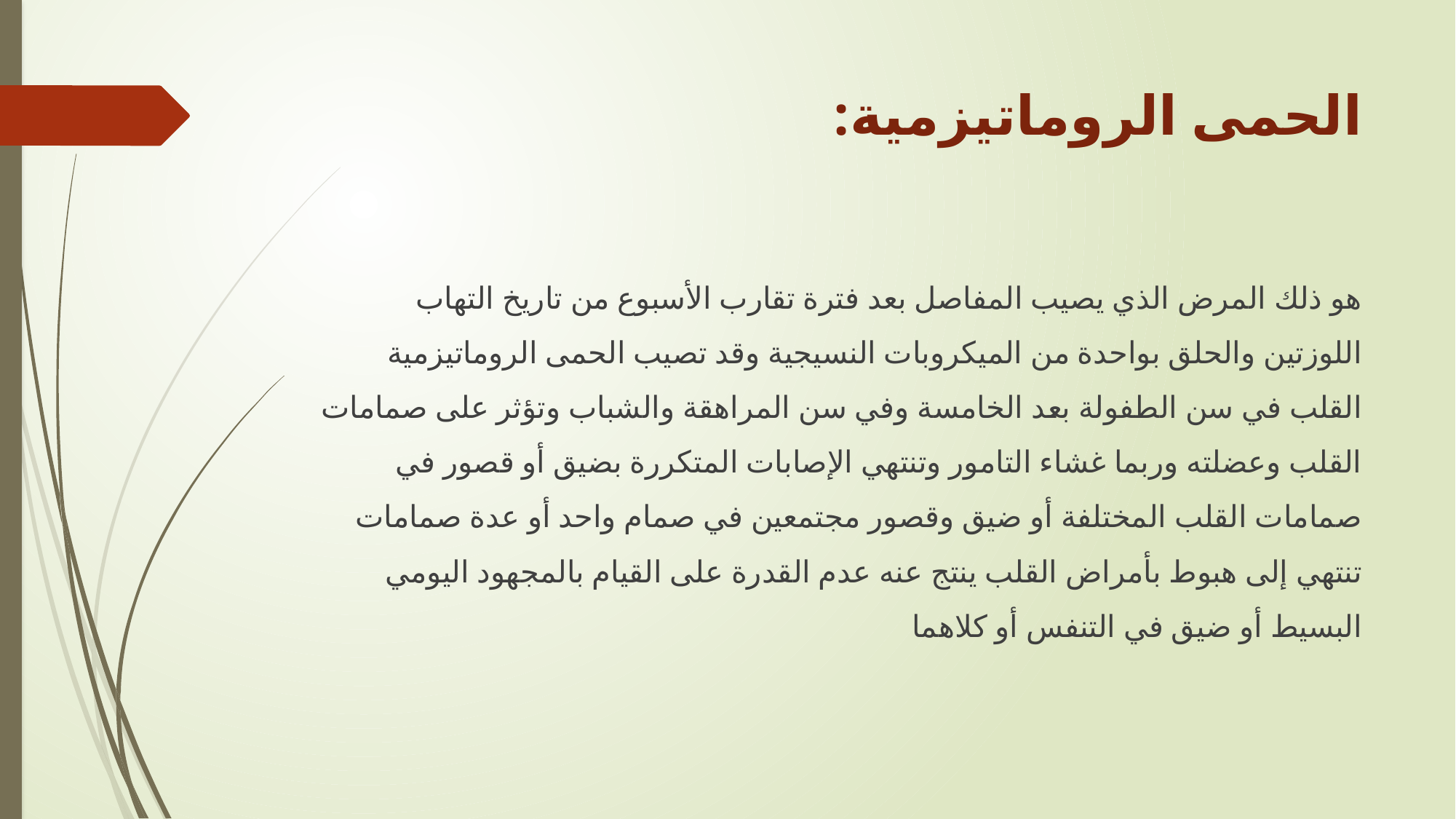

# الحمى الروماتيزمية:
هو ذلك المرض الذي يصيب المفاصل بعد فترة تقارب الأسبوع من تاريخ التهاب اللوزتين والحلق بواحدة من الميكروبات النسيجية وقد تصيب الحمى الروماتيزمية القلب في سن الطفولة بعد الخامسة وفي سن المراهقة والشباب وتؤثر على صمامات القلب وعضلته وربما غشاء التامور وتنتهي الإصابات المتكررة بضيق أو قصور في صمامات القلب المختلفة أو ضيق وقصور مجتمعين في صمام واحد أو عدة صمامات تنتهي إلى هبوط بأمراض القلب ينتج عنه عدم القدرة على القيام بالمجهود اليومي البسيط أو ضيق في التنفس أو كلاهما